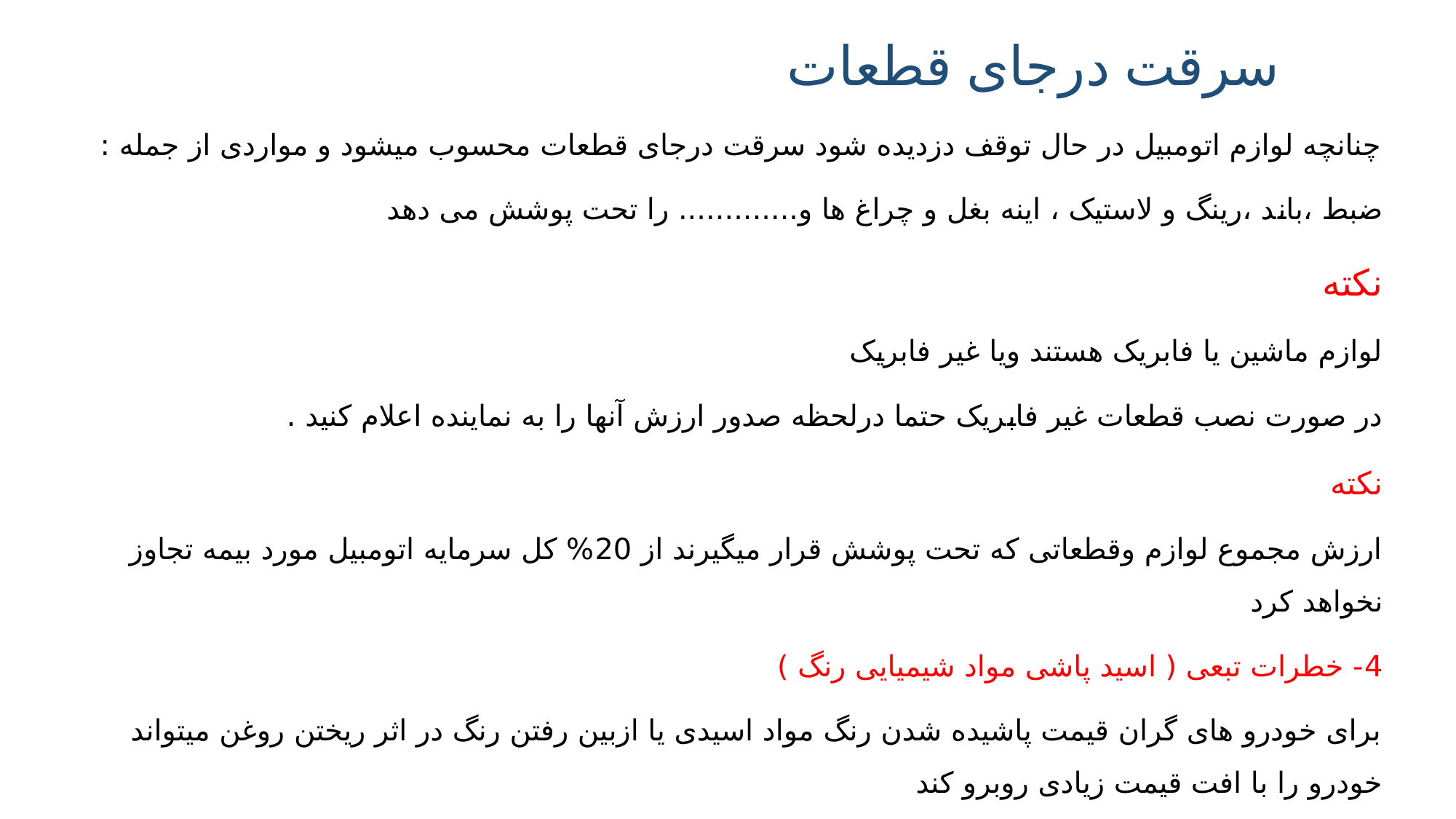

# سرقت درجای قطعات
چنانچه لوازم اتومبیل در حال توقف دزدیده شود سرقت درجای قطعات محسوب میشود و مواردی از جمله :
ضبط ،باند ،رینگ و لاستیک ، اینه بغل و چراغ ها و............. را تحت پوشش می دهد
نکته
لوازم ماشین یا فابریک هستند ویا غیر فابریک
در صورت نصب قطعات غیر فابریک حتما درلحظه صدور ارزش آنها را به نماینده اعلام کنید .
نکته
ارزش مجموع لوازم وقطعاتی که تحت پوشش قرار میگیرند از 20% کل سرمایه اتومبیل مورد بیمه تجاوز نخواهد کرد
4- خطرات تبعی ( اسید پاشی مواد شیمیایی رنگ )
برای خودرو های گران قیمت پاشیده شدن رنگ مواد اسیدی یا ازبین رفتن رنگ در اثر ریختن روغن میتواند خودرو را با افت قیمت زیادی روبرو کند